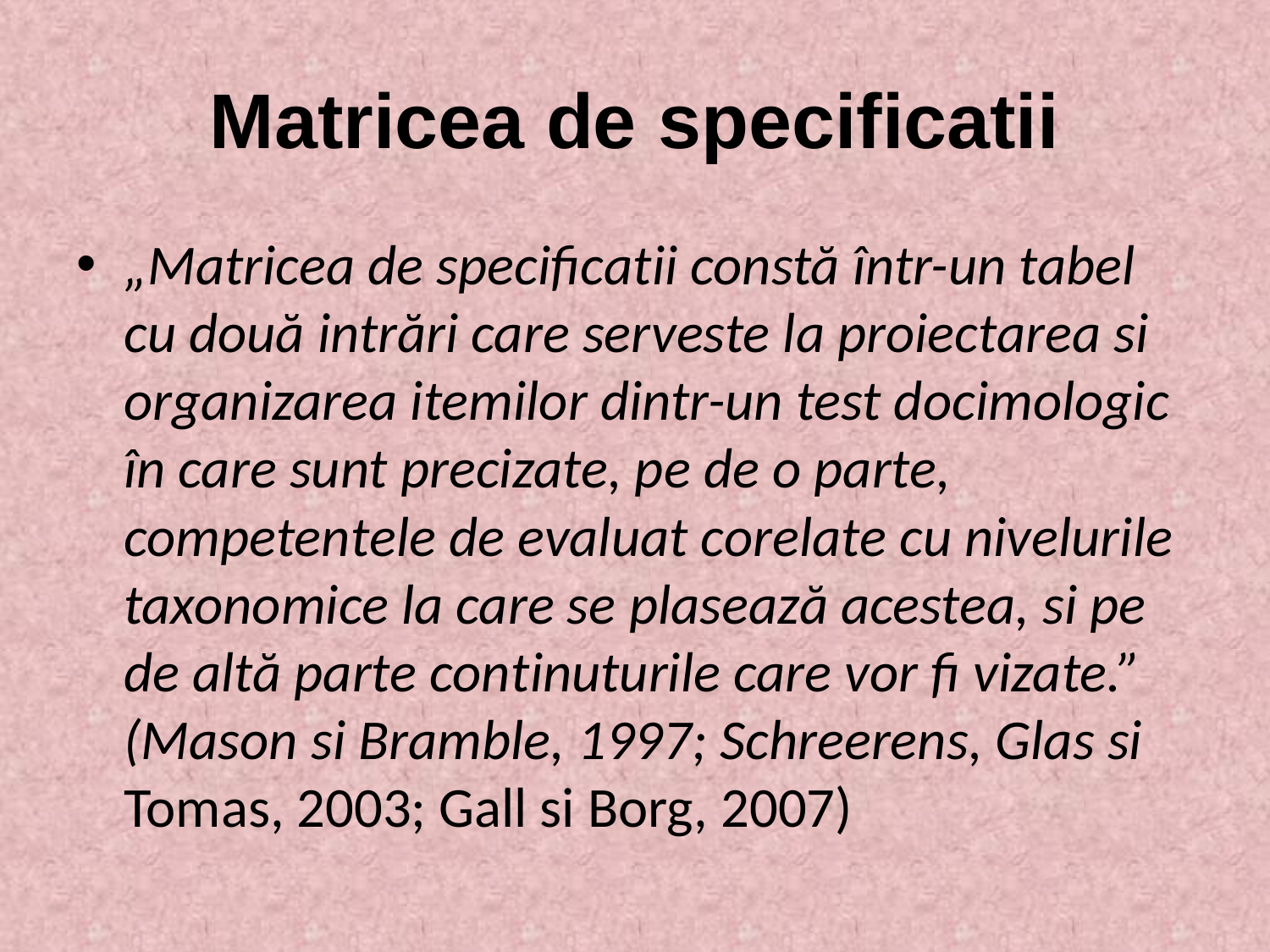

# Matricea de specificatii
„Matricea de specificatii constă într-un tabel cu două intrări care serveste la proiectarea si organizarea itemilor dintr-un test docimologic în care sunt precizate, pe de o parte, competentele de evaluat corelate cu nivelurile taxonomice la care se plasează acestea, si pe de altă parte continuturile care vor fi vizate.” (Mason si Bramble, 1997; Schreerens, Glas si Tomas, 2003; Gall si Borg, 2007)